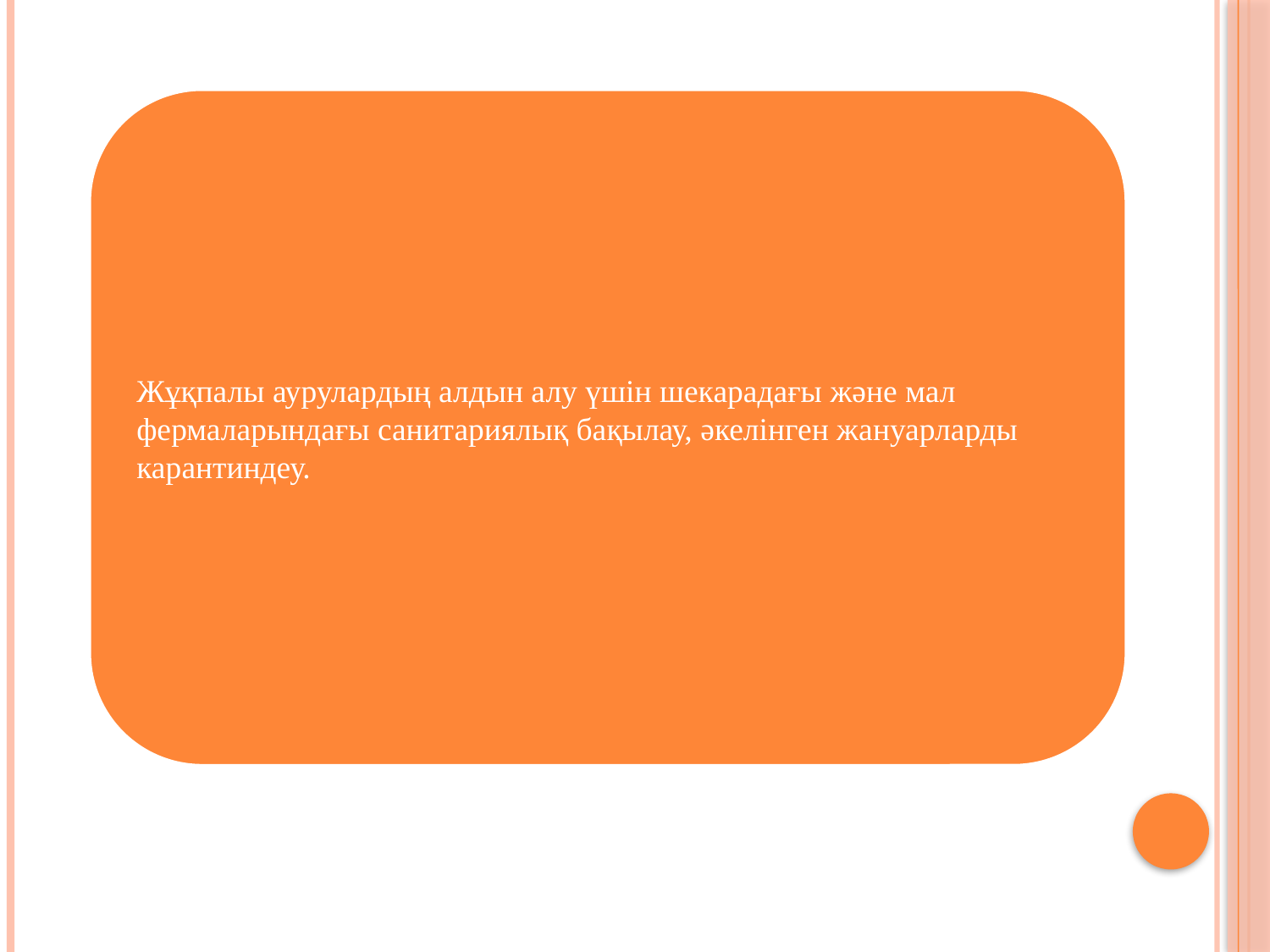

Жұқпалы аурулардың алдын алу үшін шекарадағы және мал фермаларындағы санитариялық бақылау, әкелінген жануарларды карантиндеу.